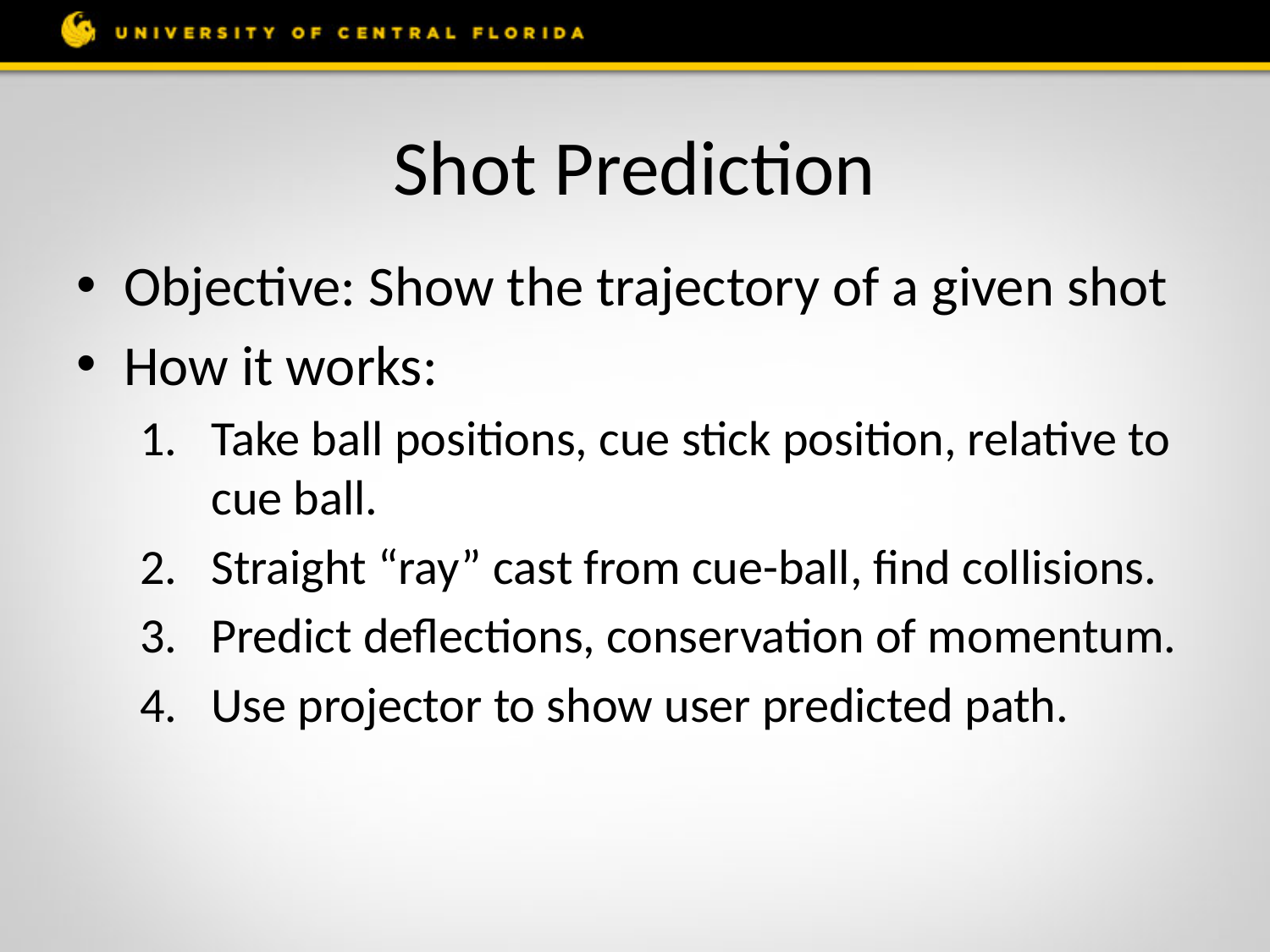

# Shot Prediction
Objective: Show the trajectory of a given shot
How it works:
Take ball positions, cue stick position, relative to cue ball.
Straight “ray” cast from cue-ball, find collisions.
Predict deflections, conservation of momentum.
Use projector to show user predicted path.